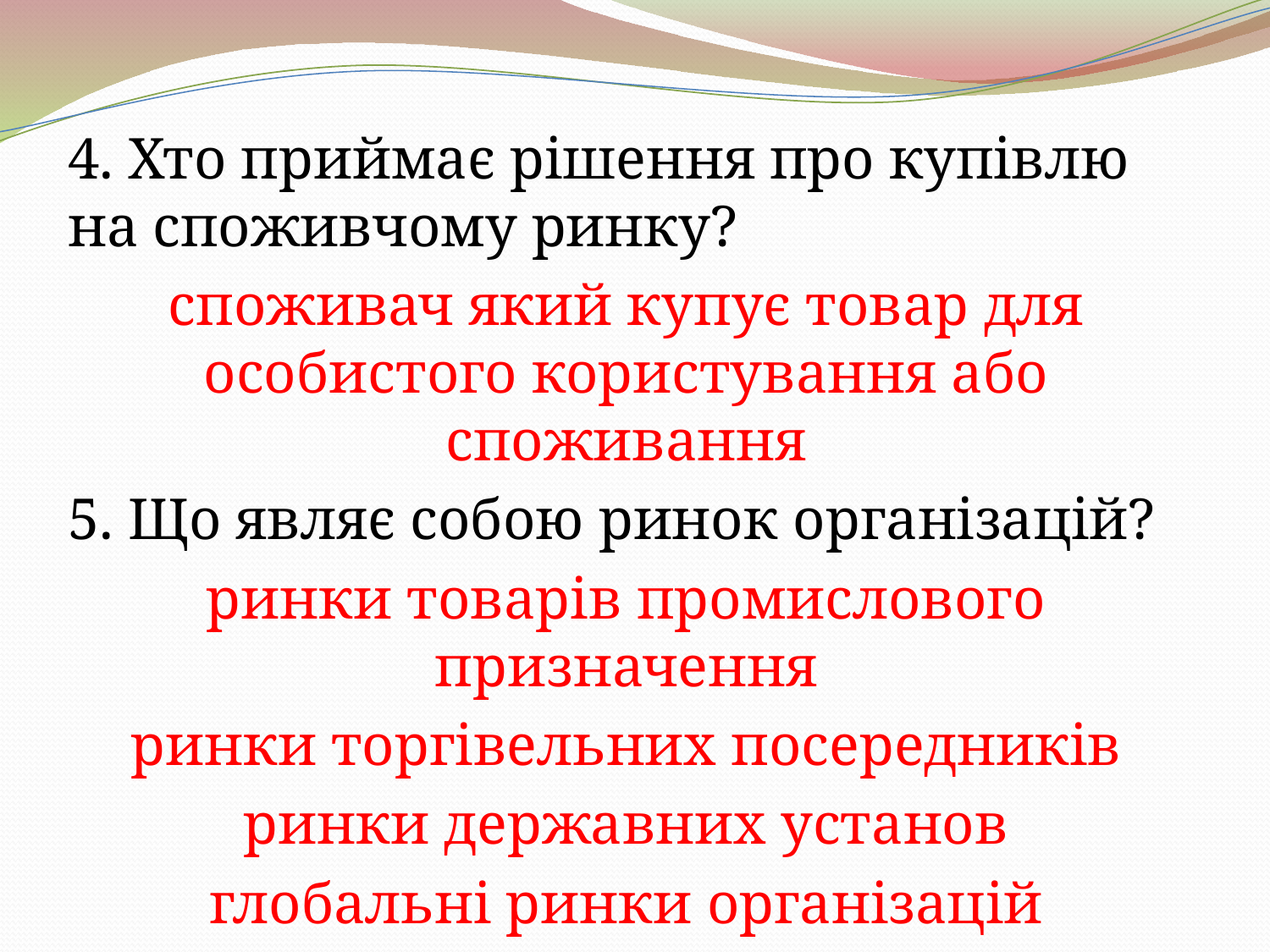

4. Хто приймає рішення про купівлю на споживчому ринку?
споживач який купує товар для особистого користування або споживання
5. Що являє собою ринок організацій?
ринки товарів промислового призначення
ринки торгівельних посередників
ринки державних установ
глобальні ринки організацій